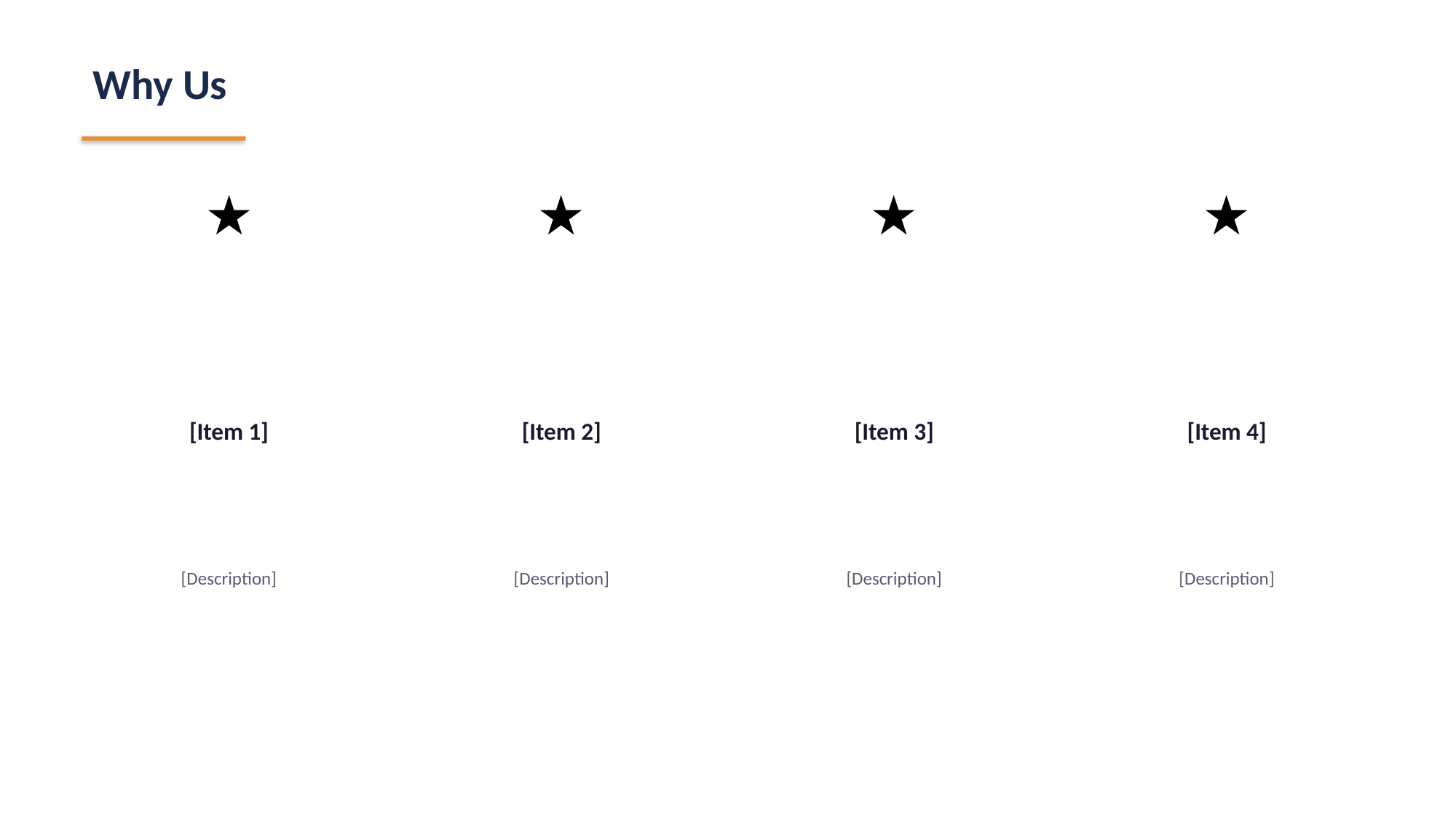

Why Us

★
★
★
★
[Item 1]
[Item 2]
[Item 3]
[Item 4]
[Description]
[Description]
[Description]
[Description]